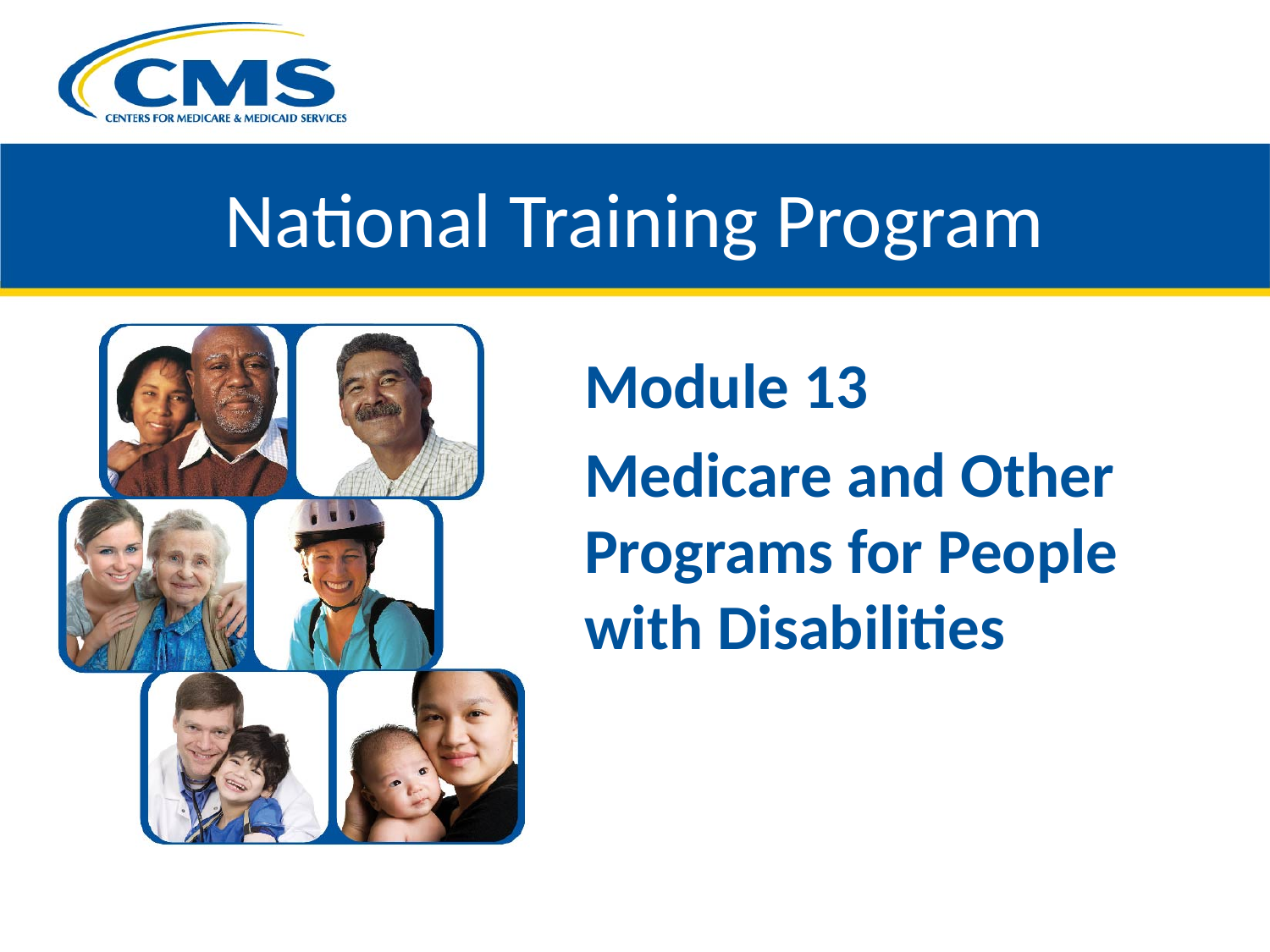

# National Training Program
Module 13
Medicare and Other Programs for People with Disabilities